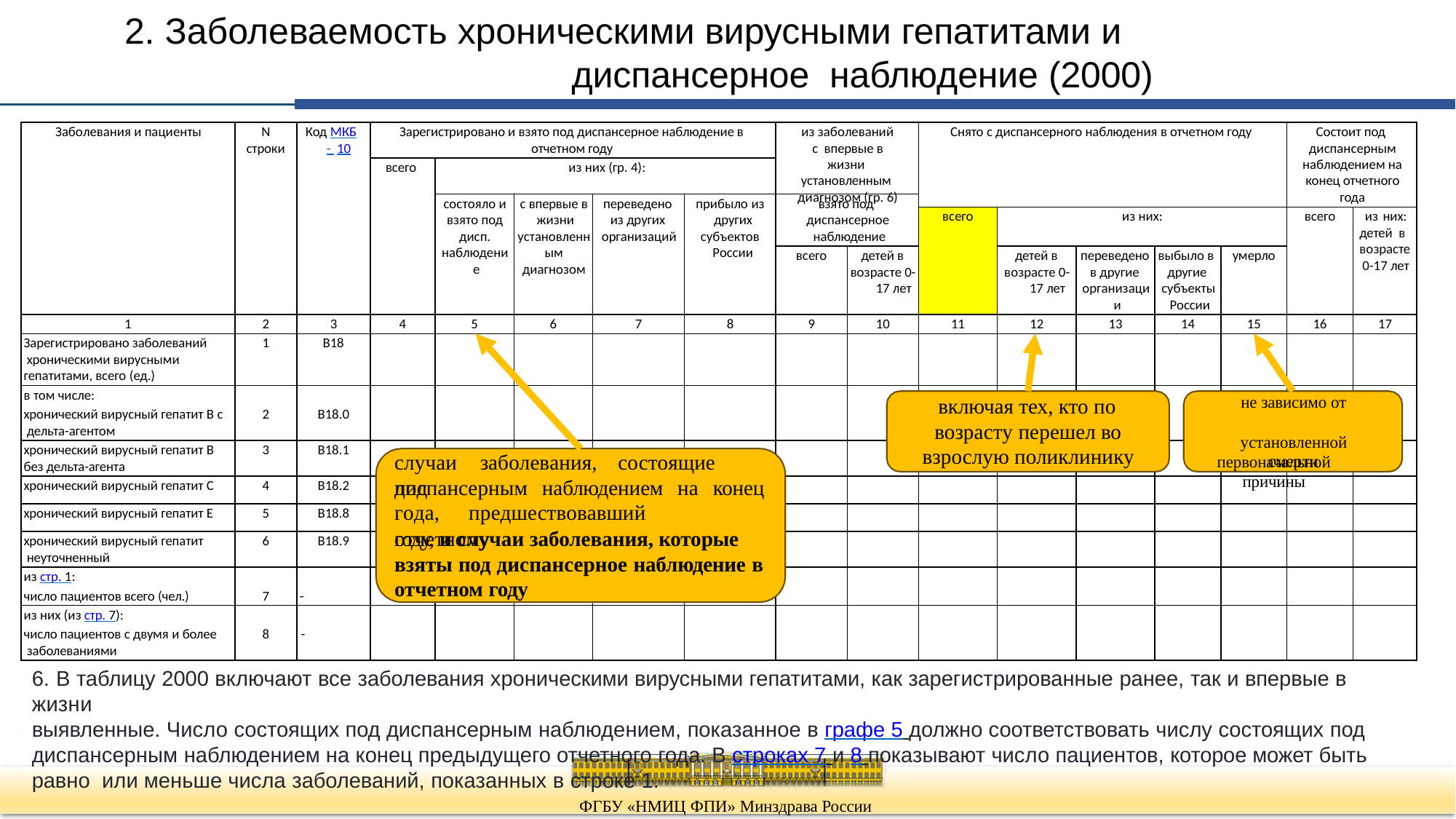

# 2. Заболеваемость хроническими вирусными гепатитами и диспансерное  наблюдение (2000)

Заболевания и пациенты
N
строки
Код МКБ-  10
Зарегистрировано и взято под диспансерное наблюдение в  отчетном году
всего	из них (гр. 4):
из заболеваний с  впервые в жизни  установленным  диагнозом (гр. 6)
Снято с диспансерного наблюдения в отчетном году
Состоит под  диспансерным
наблюдением на  конец отчетного  года
состояло и  взято под  дисп.
наблюдени  е
с впервые в  жизни
установленн  ым  диагнозом
переведено  из других  организаций
прибыло из  других
субъектов  России
взято под  диспансерное  наблюдение
всего
из них:
всего
из них:  детей в  возрасте  0-17 лет
всего
детей в  возрасте 0-
17 лет
детей в  возрасте 0-
17 лет
переведено выбыло в
умерло
в другие  организаци  и
другие  субъекты  России
1
2
3
4
5
6
7
8
9
10
11
12
13
14
15
16
17
Зарегистрировано заболеваний  хроническими вирусными
гепатитами, всего (ед.)
1
В18

в том числе:
хронический вирусный гепатит В с  дельта-агентом
не зависимо от  установленной
первоначальной причины
включая тех, кто по  возрасту перешел во
2
В18.0
хронический вирусный гепатит В
без дельта-агента
3
В18.1
взрослую поликлинику
случаи	заболевания,	состоящие	под

смерти
диспансерным наблюдением на конец
хронический вирусный гепатит С
4
В18.2
года,	предшествовавший	отчетному
хронический вирусный гепатит Е
5
В18.8
году, и случаи заболевания, которые  взяты под диспансерное наблюдение в
хронический вирусный гепатит  неуточненный
6
В18.9
из стр. 1:
число пациентов всего (чел.)
отчетном году
7
-
из них (из стр. 7):
число пациентов с двумя и более  заболеваниями
8	-
6. В таблицу 2000 включают все заболевания хроническими вирусными гепатитами, как зарегистрированные ранее, так и впервые в жизни
выявленные. Число состоящих под диспансерным наблюдением, показанное в графе 5 должно соответствовать числу состоящих под
диспансерным наблюдением на конец предыдущего отчетного года. В строках 7 и 8 показывают число пациентов, которое может быть равно  или меньше числа заболеваний, показанных в строке 1.
ФГБУ «НМИЦ ФПИ» Минздрава России